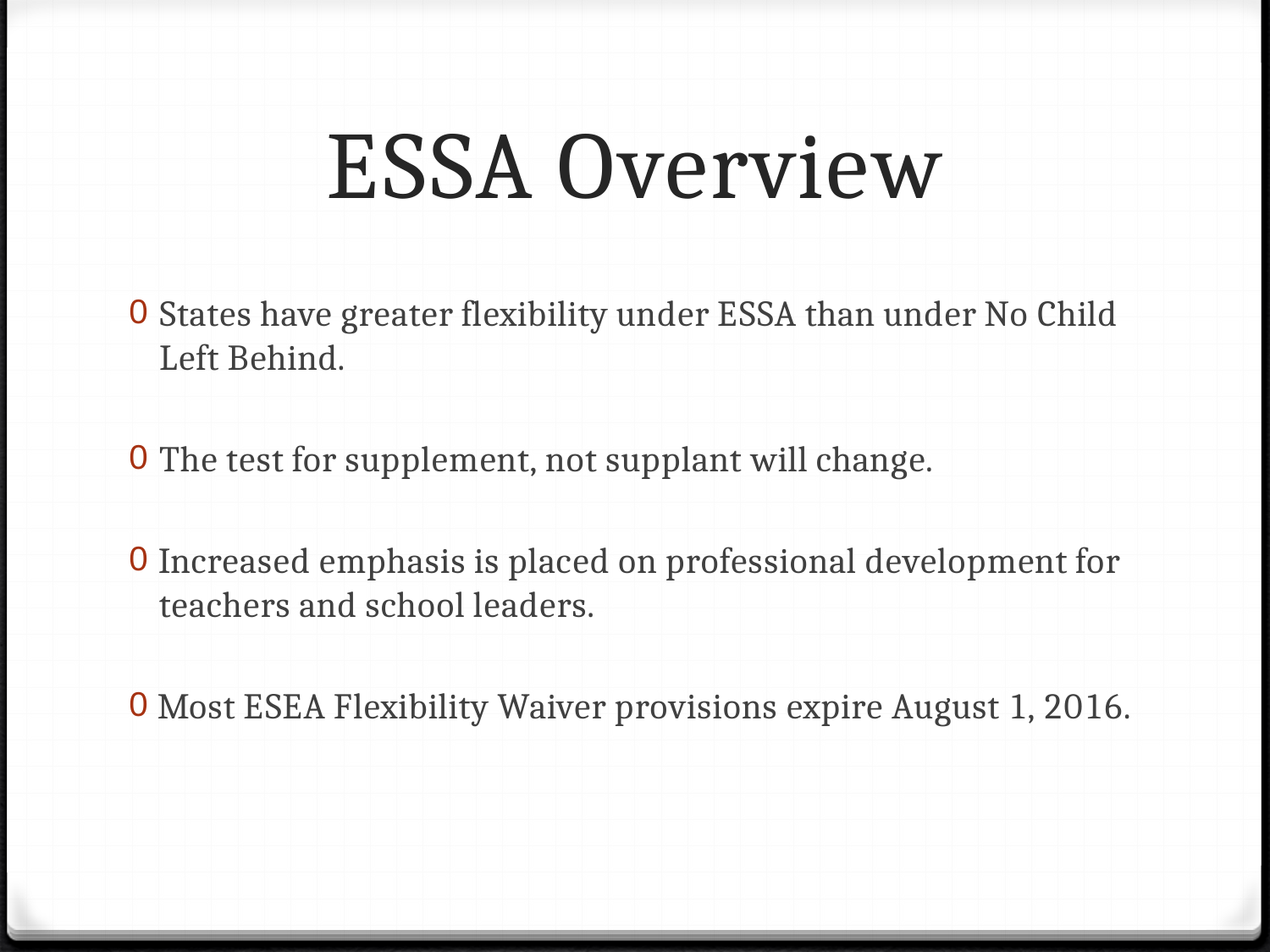

# ESSA Overview

States have greater flexibility under ESSA than under No Child Left Behind.

The test for supplement, not supplant will change.

Increased emphasis is placed on professional development for teachers and school leaders.

Most ESEA Flexibility Waiver provisions expire August 1, 2016.